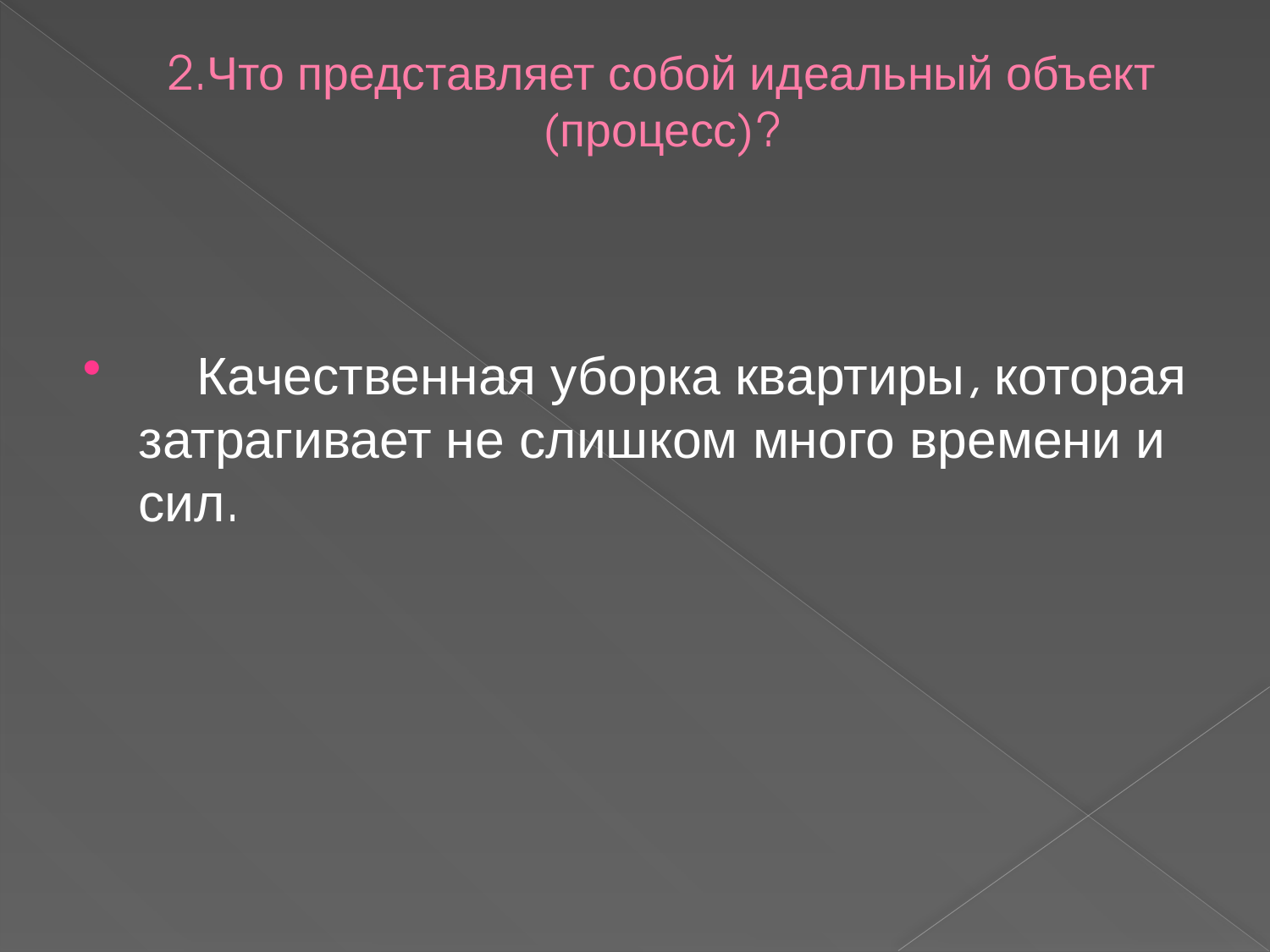

# 2.Что представляет собой идеальный объект (процесс)?

    Качественная уборка квартиры, которая затрагивает не слишком много времени и сил.